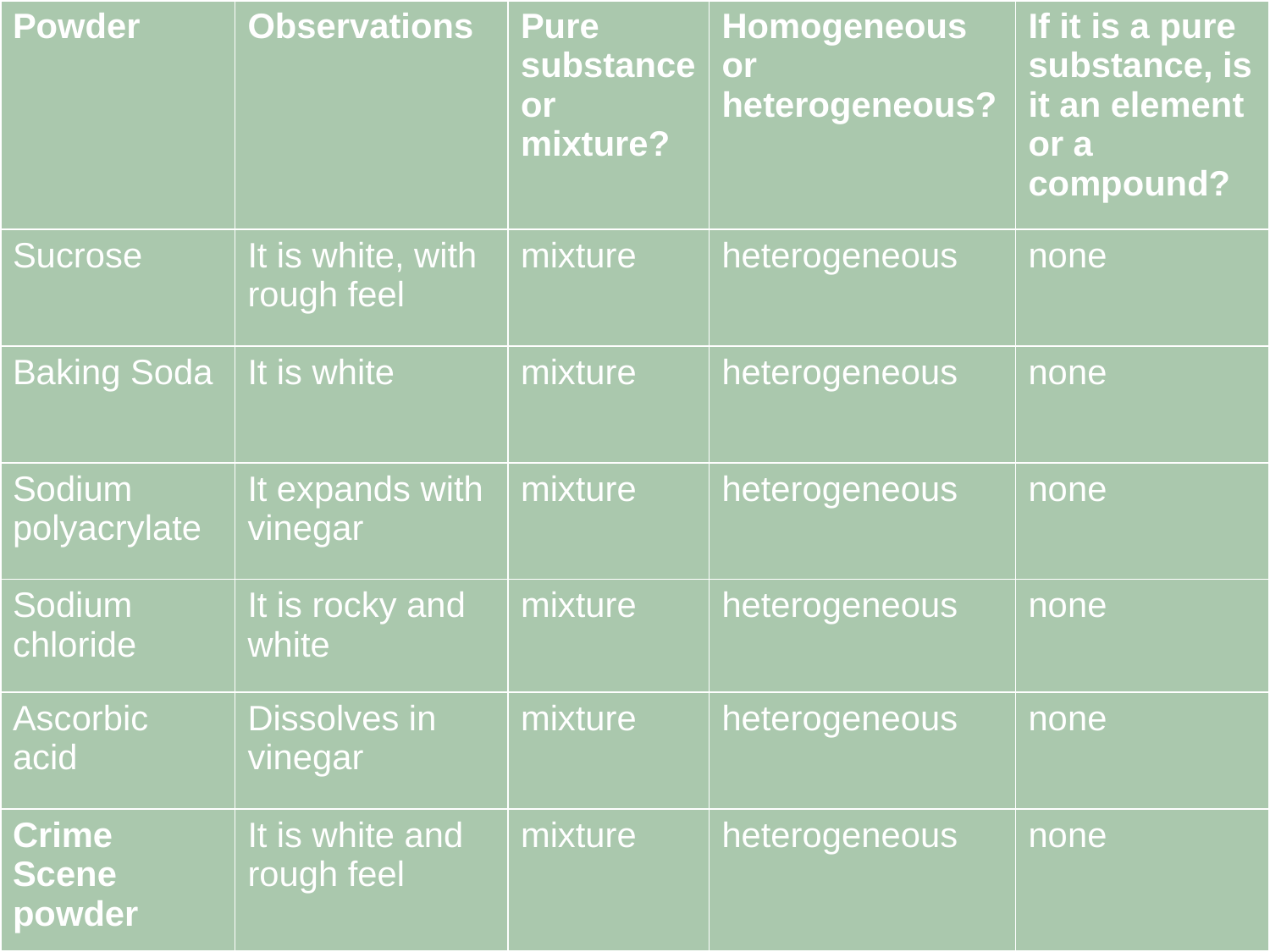

| Powder | Observations | Pure substance or mixture? | Homogeneous or heterogeneous? | If it is a pure substance, is it an element or a compound? |
| --- | --- | --- | --- | --- |
| Sucrose | It is white, with rough feel | mixture | heterogeneous | none |
| Baking Soda | It is white | mixture | heterogeneous | none |
| Sodium polyacrylate | It expands with vinegar | mixture | heterogeneous | none |
| Sodium chloride | It is rocky and white | mixture | heterogeneous | none |
| Ascorbic acid | Dissolves in vinegar | mixture | heterogeneous | none |
| Crime Scene powder | It is white and rough feel | mixture | heterogeneous | none |